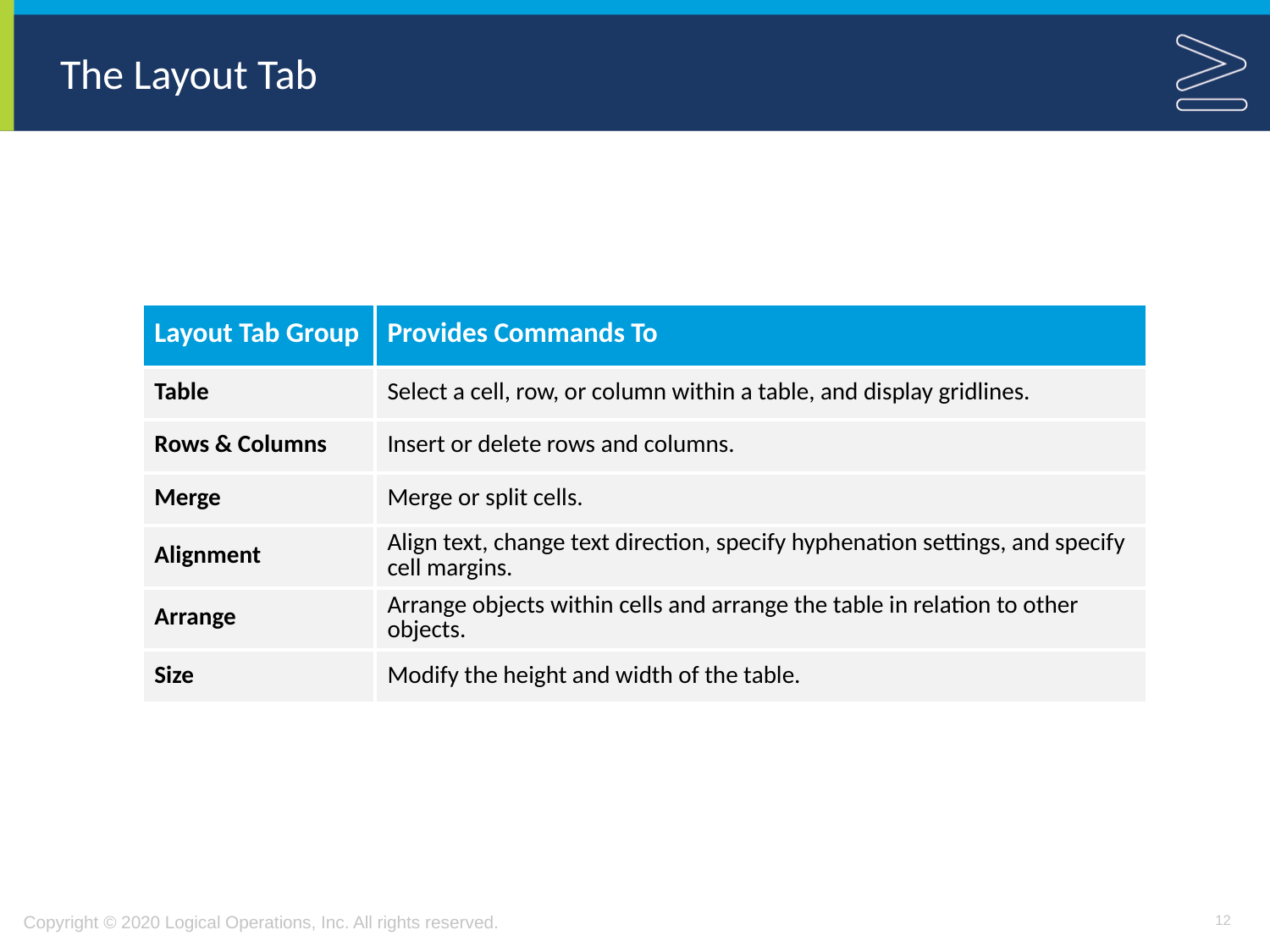

# The Layout Tab
| Layout Tab Group | Provides Commands To |
| --- | --- |
| Table | Select a cell, row, or column within a table, and display gridlines. |
| Rows & Columns | Insert or delete rows and columns. |
| Merge | Merge or split cells. |
| Alignment | Align text, change text direction, specify hyphenation settings, and specify cell margins. |
| Arrange | Arrange objects within cells and arrange the table in relation to other objects. |
| Size | Modify the height and width of the table. |
12